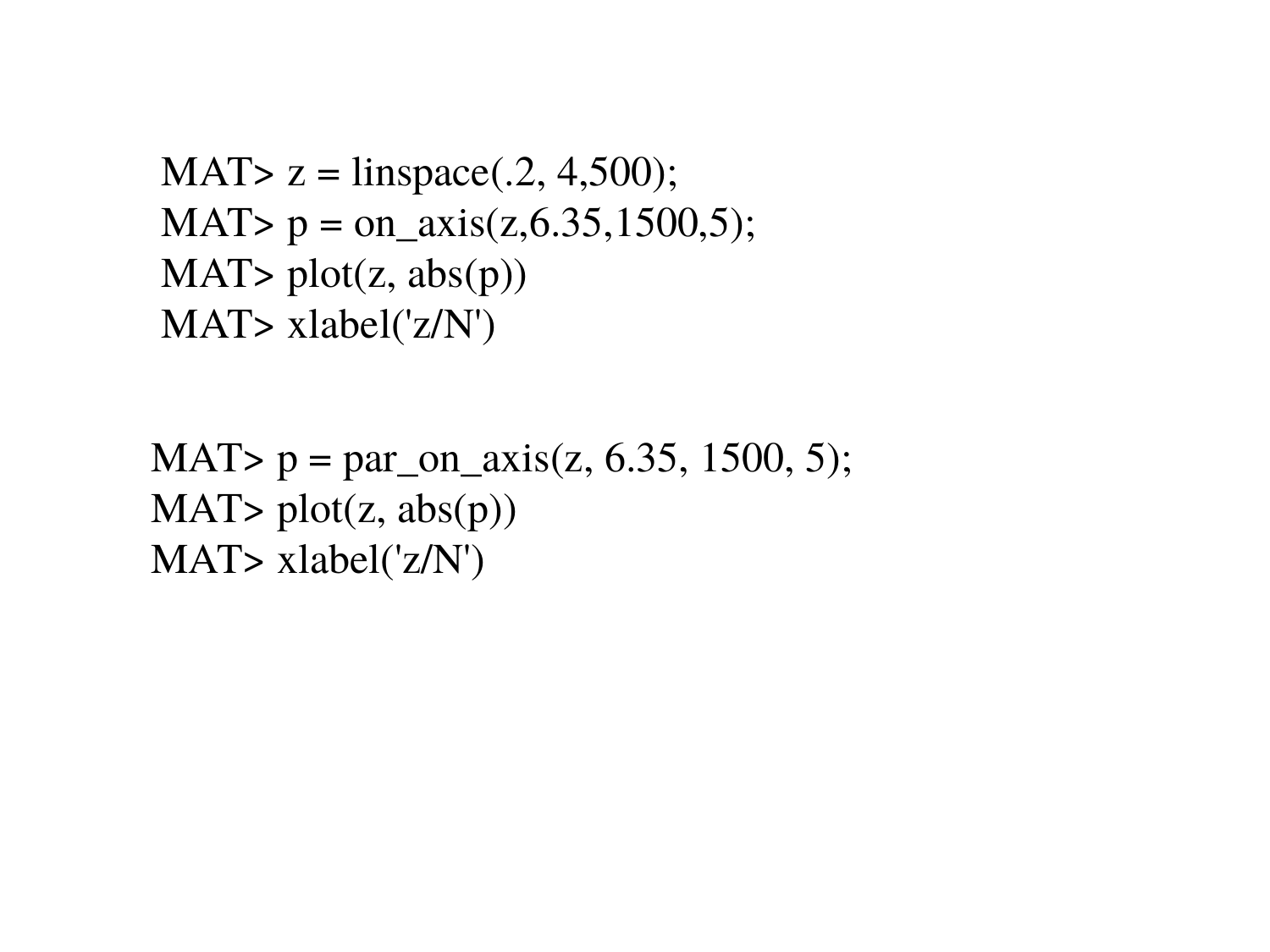

MAT> z = linspace(.2, 4,500);
MAT> p = on_axis(z,6.35,1500,5);
MAT> plot(z, abs(p))
MAT> xlabel('z/N')
MAT> p = par_on_axis(z, 6.35, 1500, 5);
MAT> plot(z, abs(p))
MAT> xlabel('z/N')